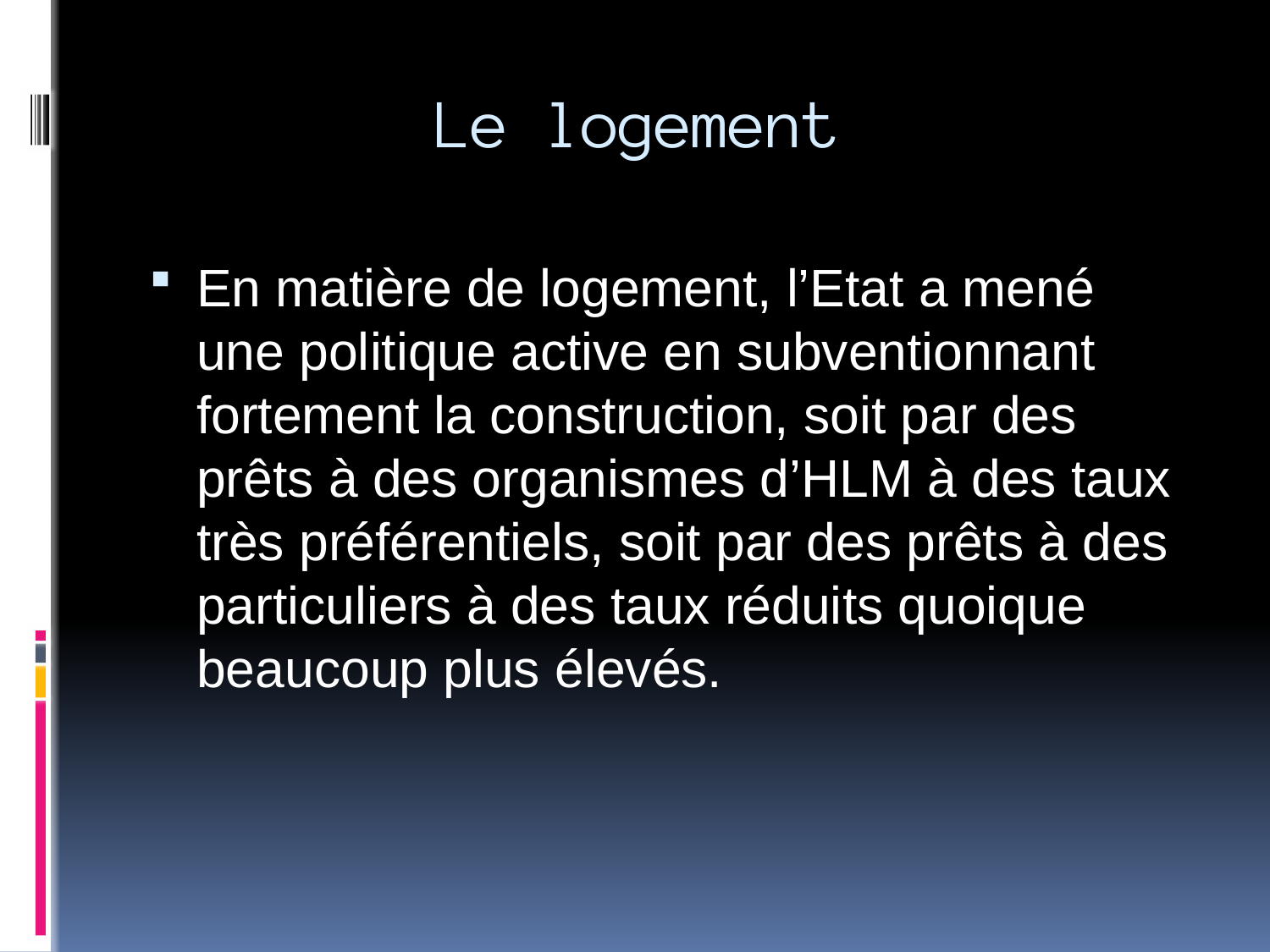

# Le logement
En matière de logement, l’Etat a mené une politique active en subventionnant fortement la construction, soit par des prêts à des organismes d’HLM à des taux très préférentiels, soit par des prêts à des particuliers à des taux réduits quoique beaucoup plus élevés.